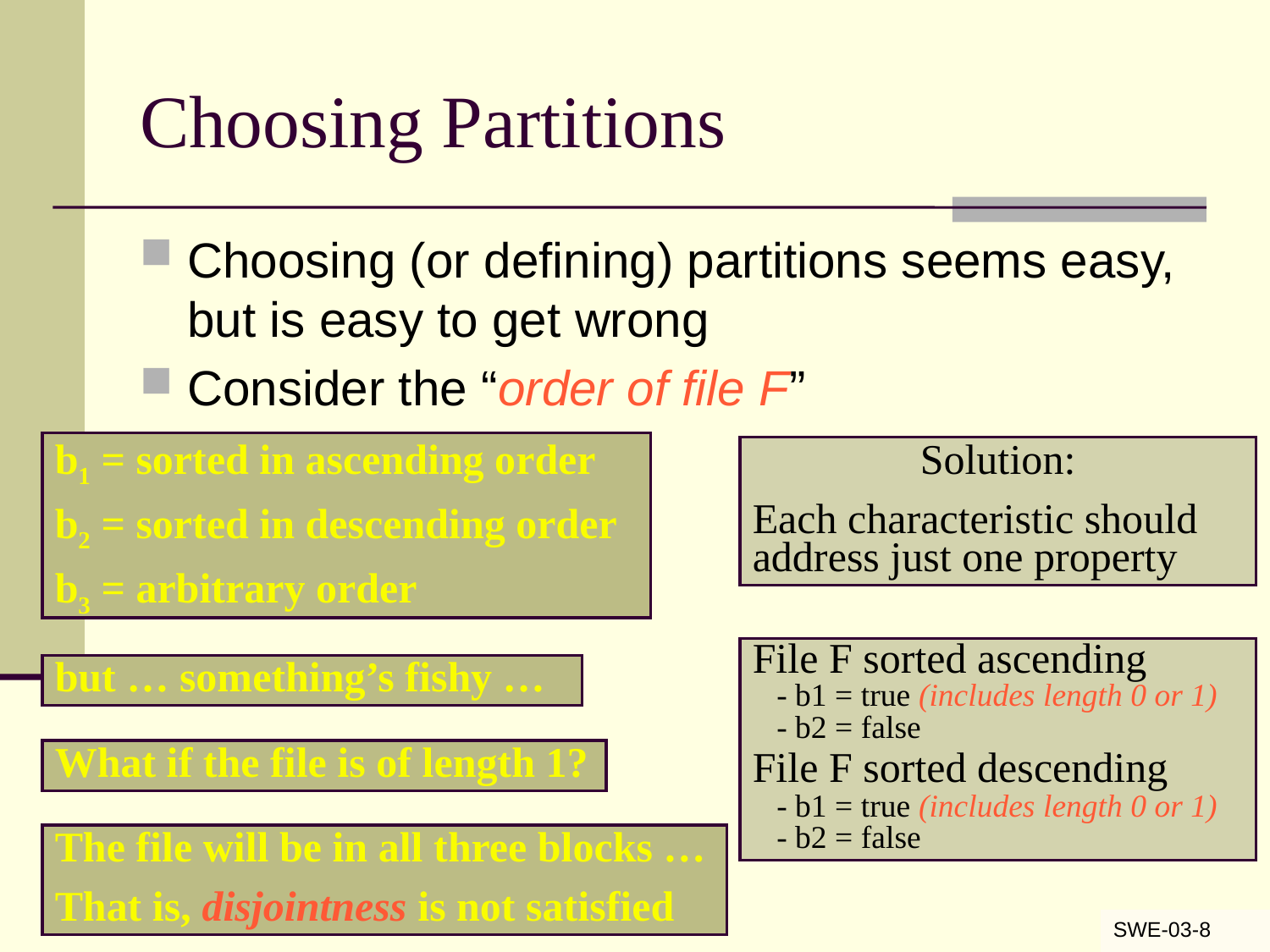

# Choosing Partitions
Choosing (or defining) partitions seems easy, but is easy to get wrong
Consider the “order of file F”
b1 = sorted in ascending order
b2 = sorted in descending order
b3 = arbitrary order
Solution:
Each characteristic should address just one property
File F sorted ascending
   - b1 = true (includes length 0 or 1)
   - b2 = false
File F sorted descending
   - b1 = true (includes length 0 or 1)
   - b2 = false
but … something’s fishy …
What if the file is of length 1?
The file will be in all three blocks …
That is, disjointness is not satisfied